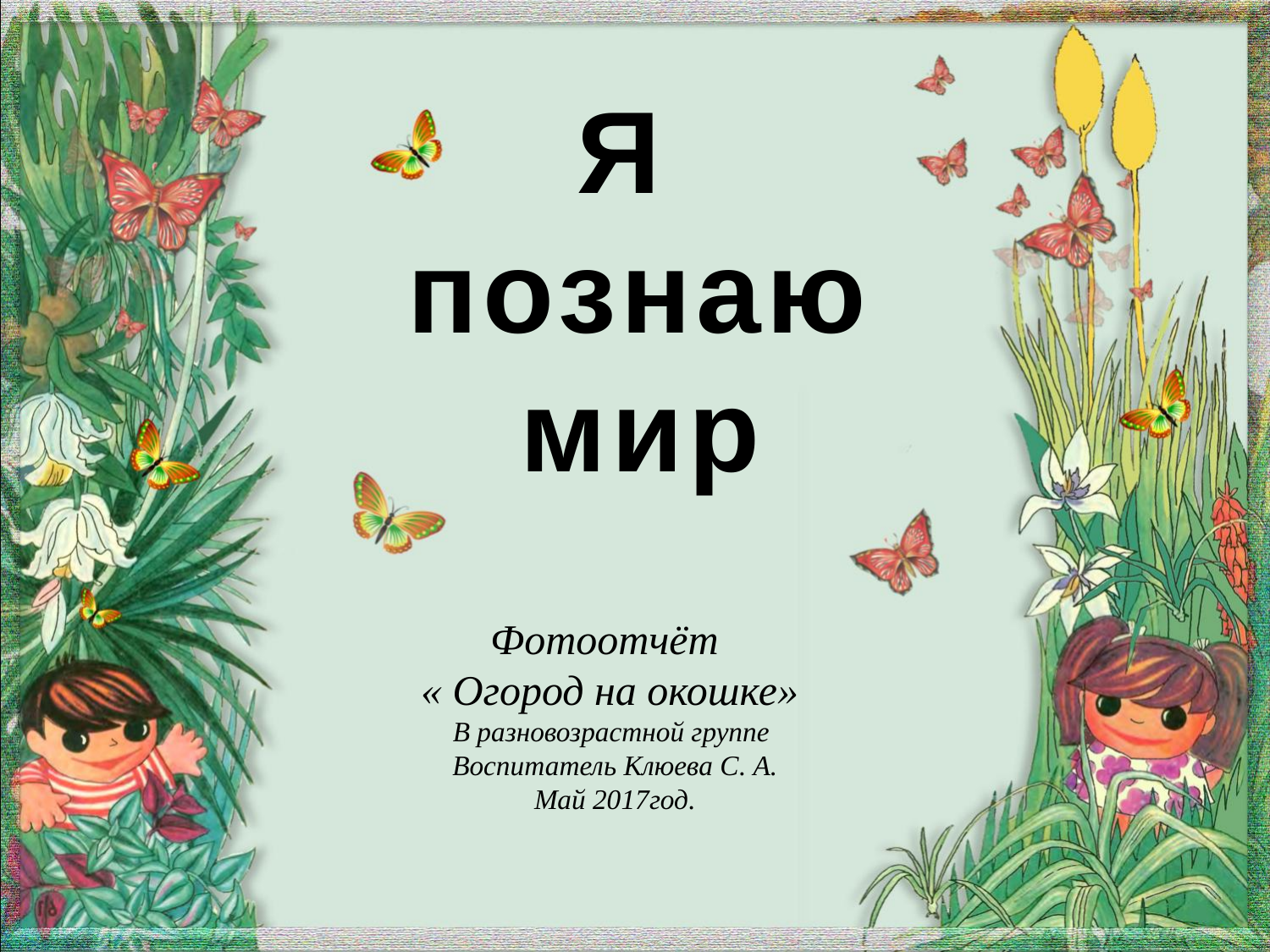

# Я познаю мир
Фотоотчёт
« Огород на окошке»
В разновозрастной группе
Воспитатель Клюева С. А.
Май 2017год.